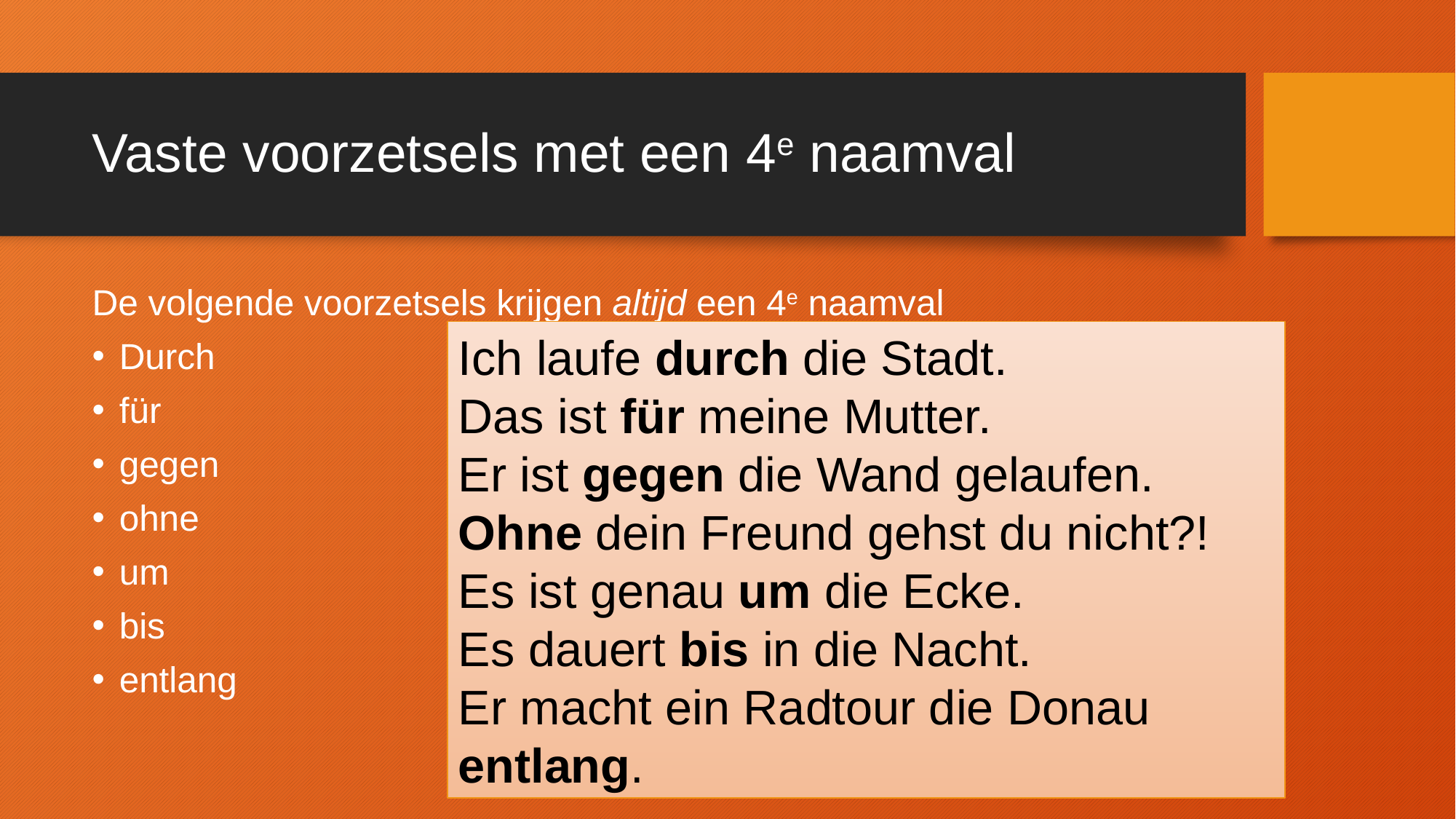

# Vaste voorzetsels met een 4e naamval
De volgende voorzetsels krijgen altijd een 4e naamval
Durch
für
gegen
ohne
um
bis
entlang
Ich laufe durch die Stadt.
Das ist für meine Mutter.
Er ist gegen die Wand gelaufen.
Ohne dein Freund gehst du nicht?!
Es ist genau um die Ecke.
Es dauert bis in die Nacht.
Er macht ein Radtour die Donau entlang.